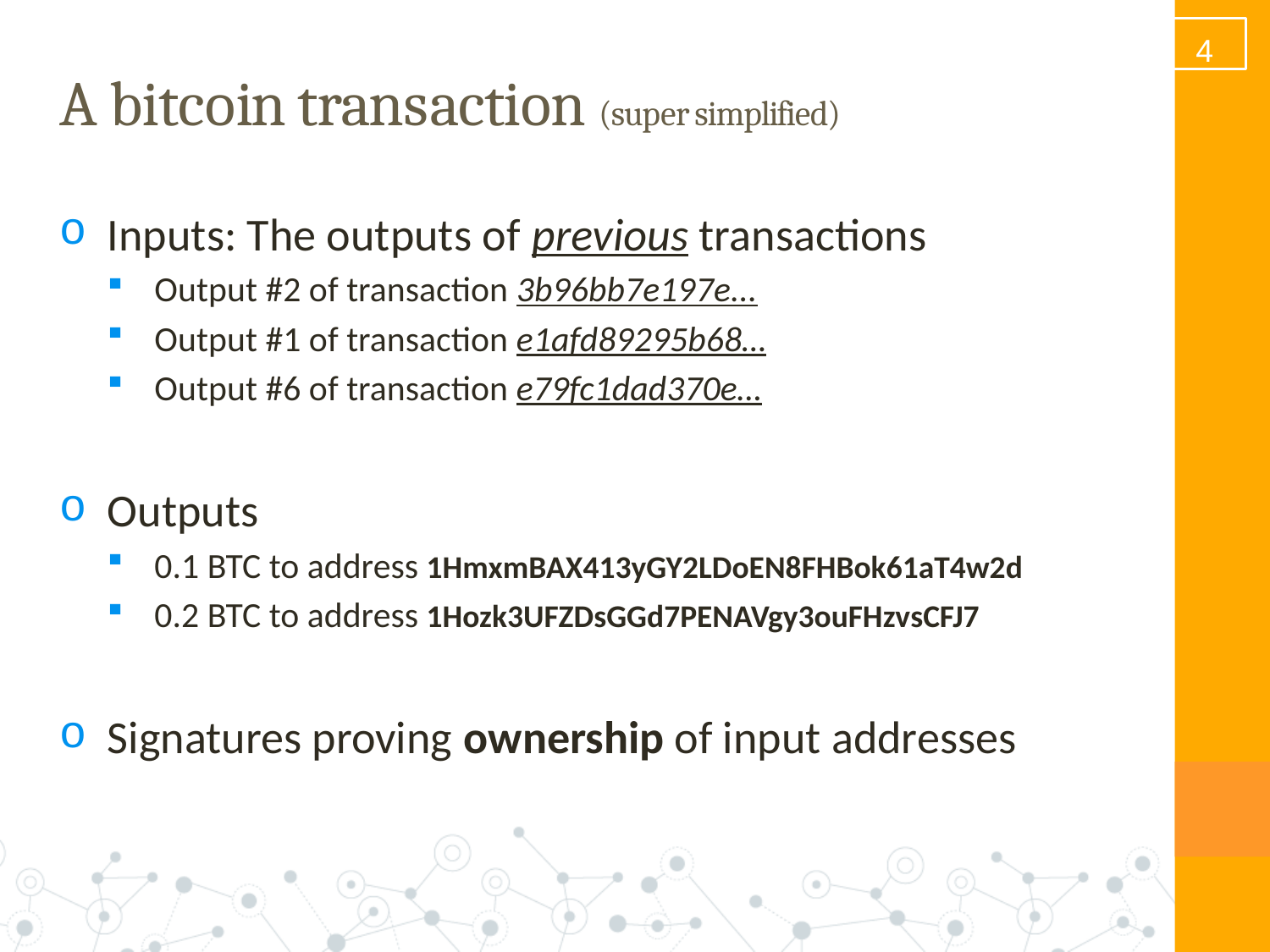

4
# A bitcoin transaction (super simplified)
Inputs: The outputs of previous transactions
Output #2 of transaction 3b96bb7e197e...
Output #1 of transaction e1afd89295b68…
Output #6 of transaction e79fc1dad370e…

Outputs
0.1 BTC to address 1HmxmBAX413yGY2LDoEN8FHBok61aT4w2d
0.2 BTC to address 1Hozk3UFZDsGGd7PENAVgy3ouFHzvsCFJ7

Signatures proving ownership of input addresses